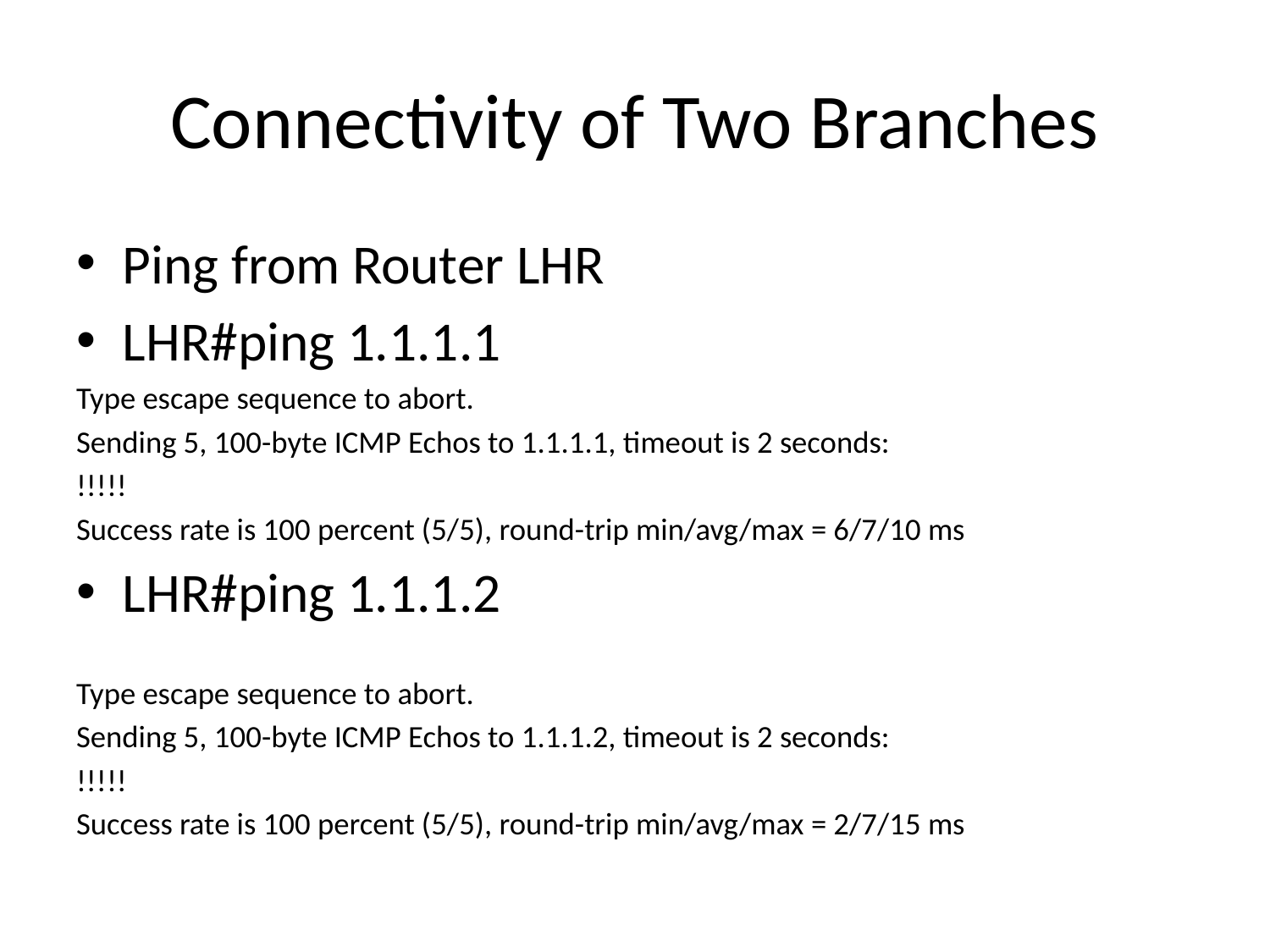

# Connectivity of Two Branches
Ping from Router LHR
LHR#ping 1.1.1.1
Type escape sequence to abort.
Sending 5, 100-byte ICMP Echos to 1.1.1.1, timeout is 2 seconds:
!!!!!
Success rate is 100 percent (5/5), round-trip min/avg/max = 6/7/10 ms
LHR#ping 1.1.1.2

Type escape sequence to abort.
Sending 5, 100-byte ICMP Echos to 1.1.1.2, timeout is 2 seconds:
!!!!!
Success rate is 100 percent (5/5), round-trip min/avg/max = 2/7/15 ms